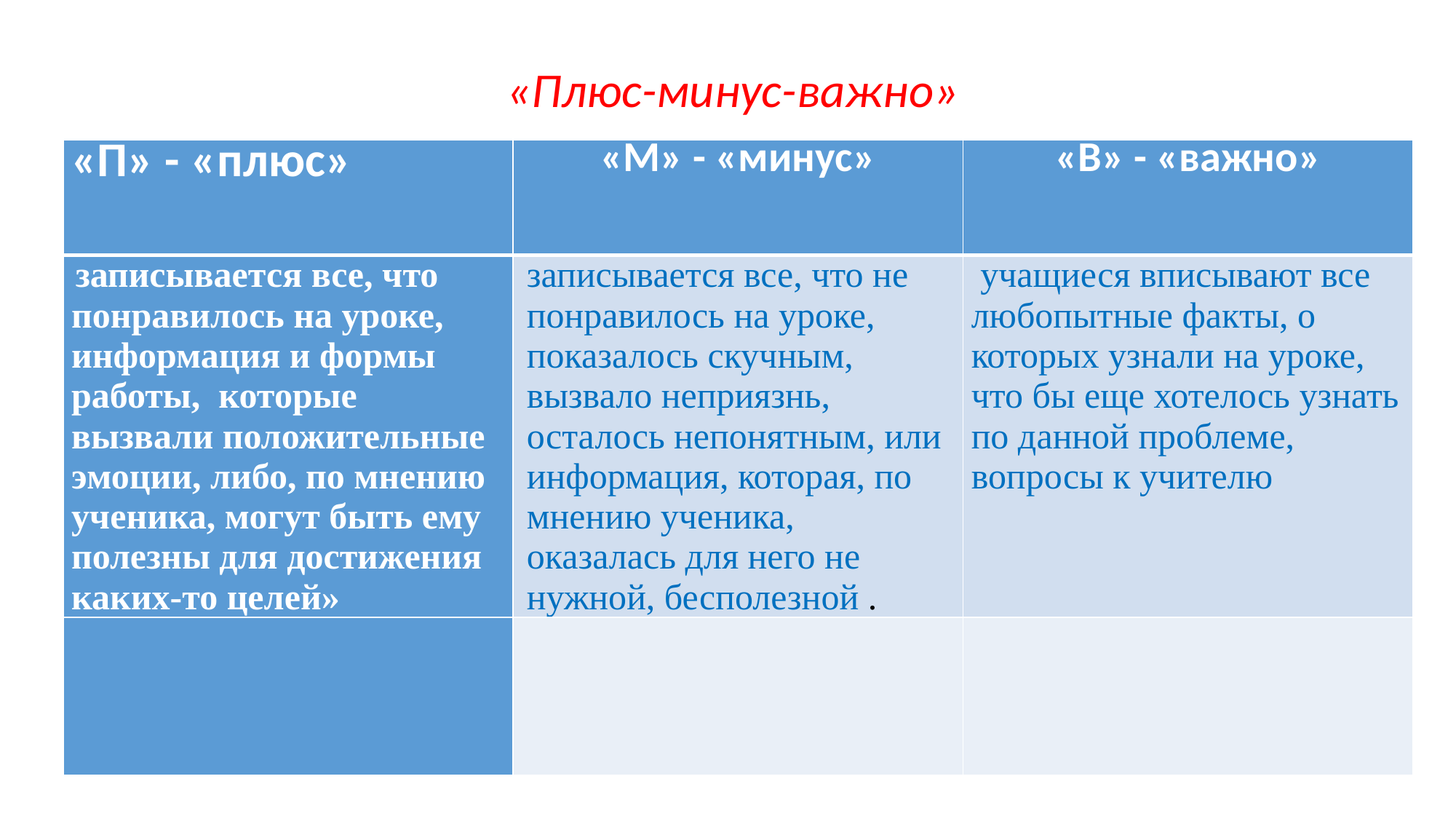

# «Плюс-минус-важно»
| «П» - «плюс» | «М» - «минус» | «В» - «важно» |
| --- | --- | --- |
| записывается все, что понравилось на уроке, информация и формы работы, которые вызвали положительные эмоции, либо, по мнению ученика, могут быть ему полезны для достижения каких-то целей» | записывается все, что не понравилось на уроке, показалось скучным, вызвало неприязнь, осталось непонятным, или информация, которая, по мнению ученика, оказалась для него не нужной, бесполезной . | учащиеся вписывают все любопытные факты, о которых узнали на уроке, что бы еще хотелось узнать по данной проблеме, вопросы к учителю |
|  |  |  |